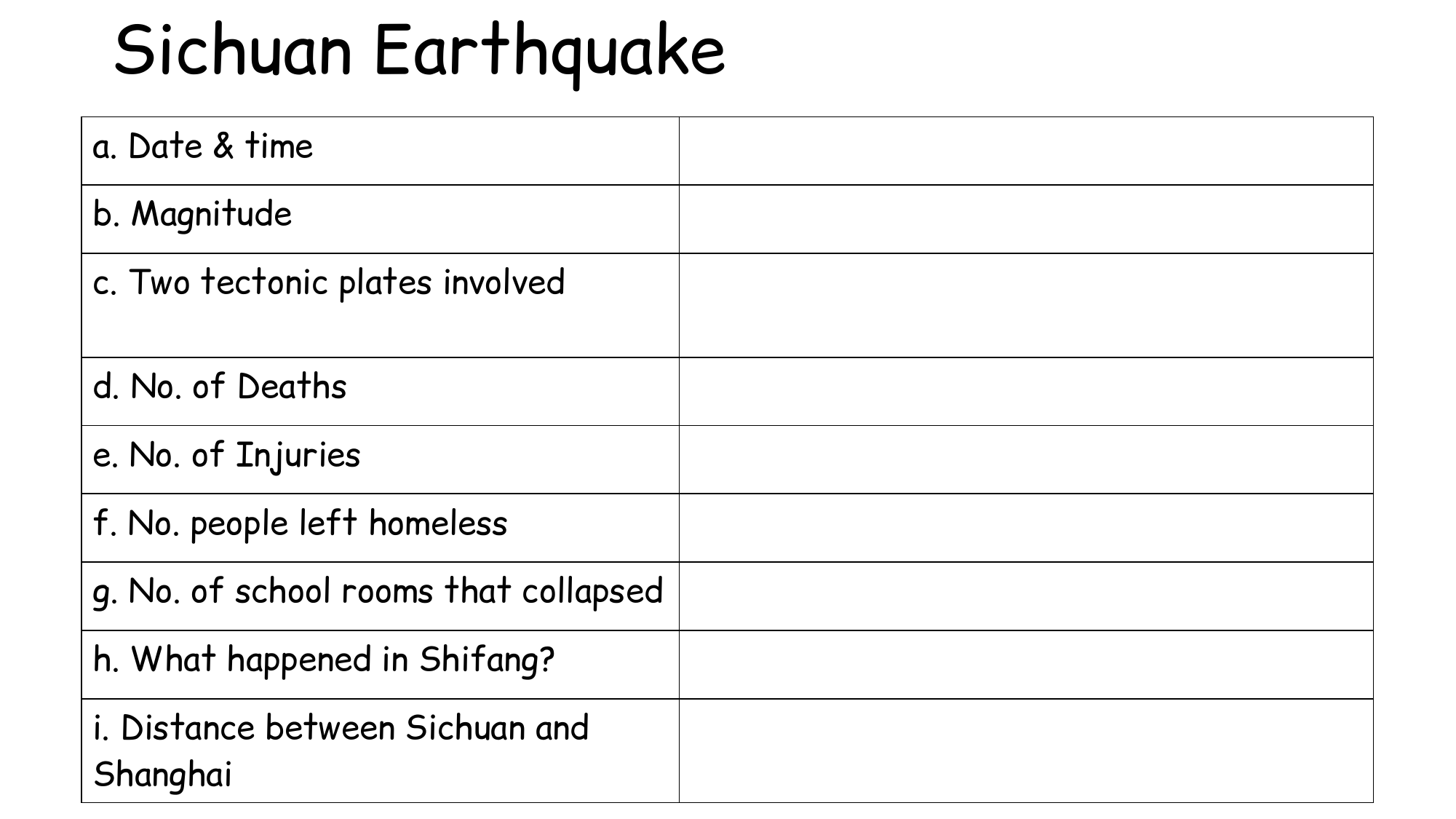

# Sichuan Earthquake
| a. Date & time |  |
| --- | --- |
| b. Magnitude |  |
| c. Two tectonic plates involved |  |
| d. No. of Deaths |  |
| e. No. of Injuries |  |
| f. No. people left homeless |  |
| g. No. of school rooms that collapsed |  |
| h. What happened in Shifang? |  |
| i. Distance between Sichuan and Shanghai |  |